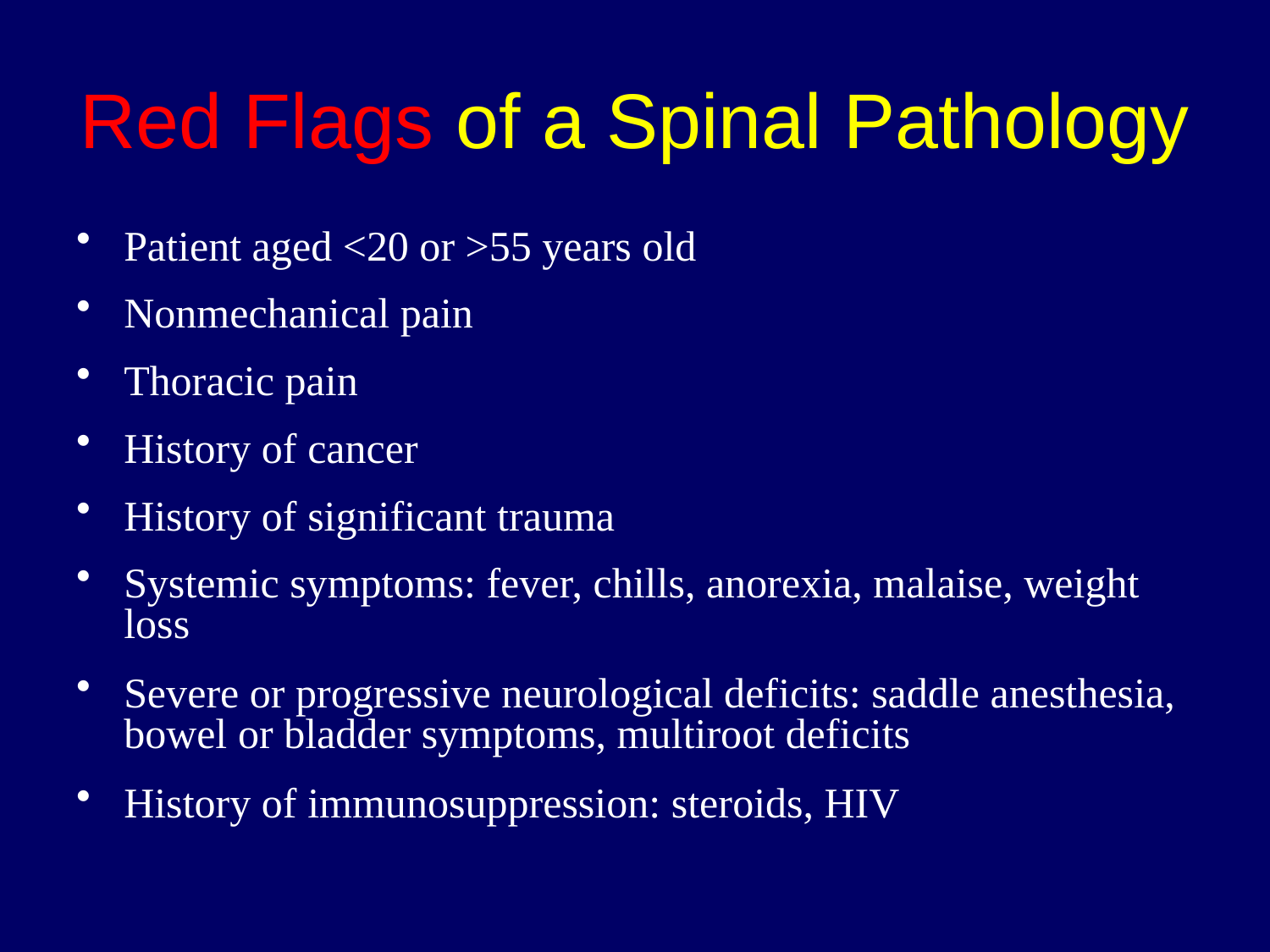

# Red Flags of a Spinal Pathology
Patient aged <20 or >55 years old

Nonmechanical pain

Thoracic pain

History of cancer

History of significant trauma

Systemic symptoms: fever, chills, anorexia, malaise, weight loss

Severe or progressive neurological deficits: saddle anesthesia, bowel or bladder symptoms, multiroot deficits

History of immunosuppression: steroids, HIV